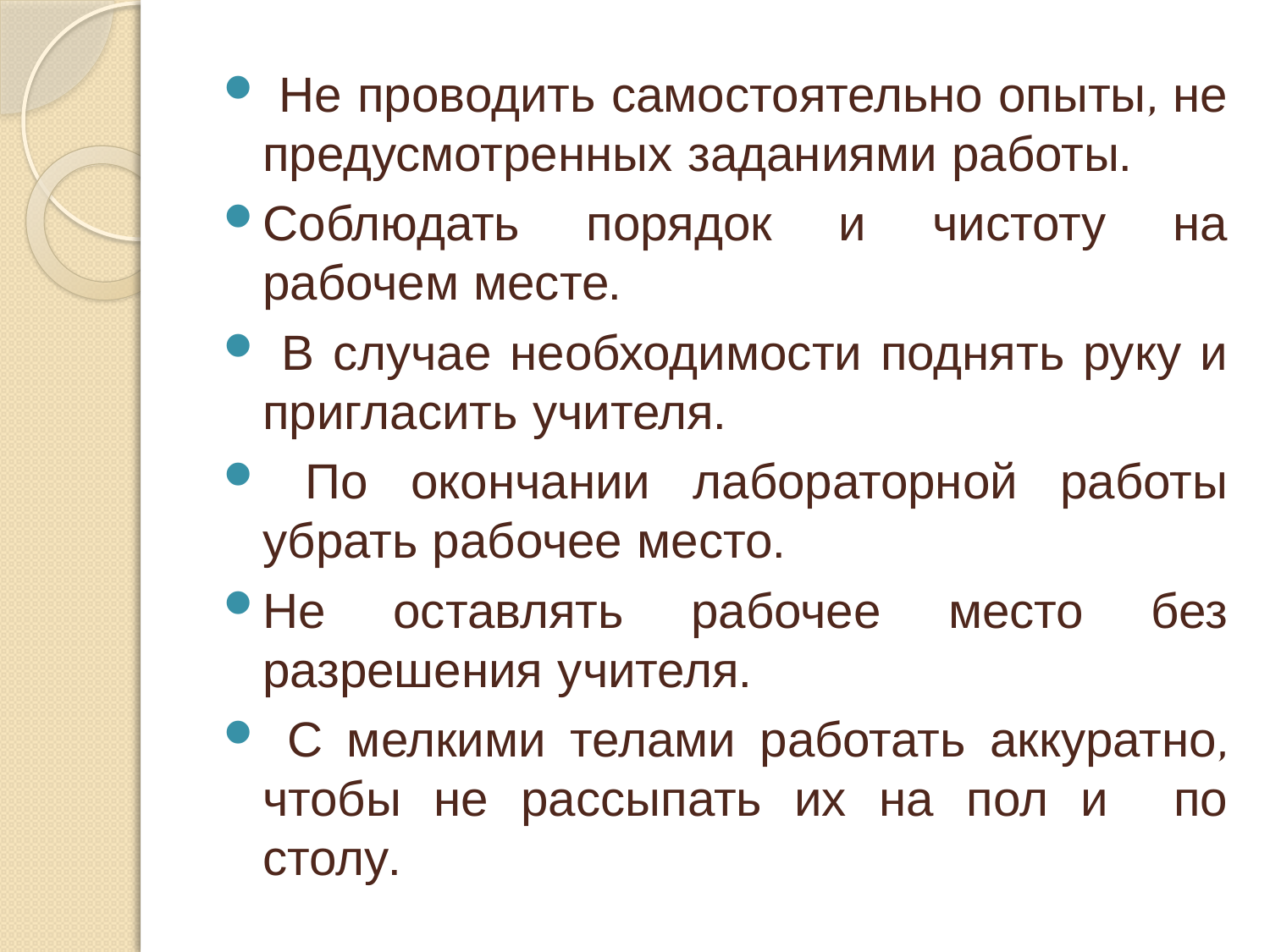

Не проводить самостоятельно опыты, не предусмотренных заданиями работы.
Соблюдать порядок и чистоту на рабочем месте.
 В случае необходимости поднять руку и пригласить учителя.
 По окончании лабораторной работы убрать рабочее место.
Не оставлять рабочее место без разрешения учителя.
 С мелкими телами работать аккуратно, чтобы не рассыпать их на пол и  по столу.